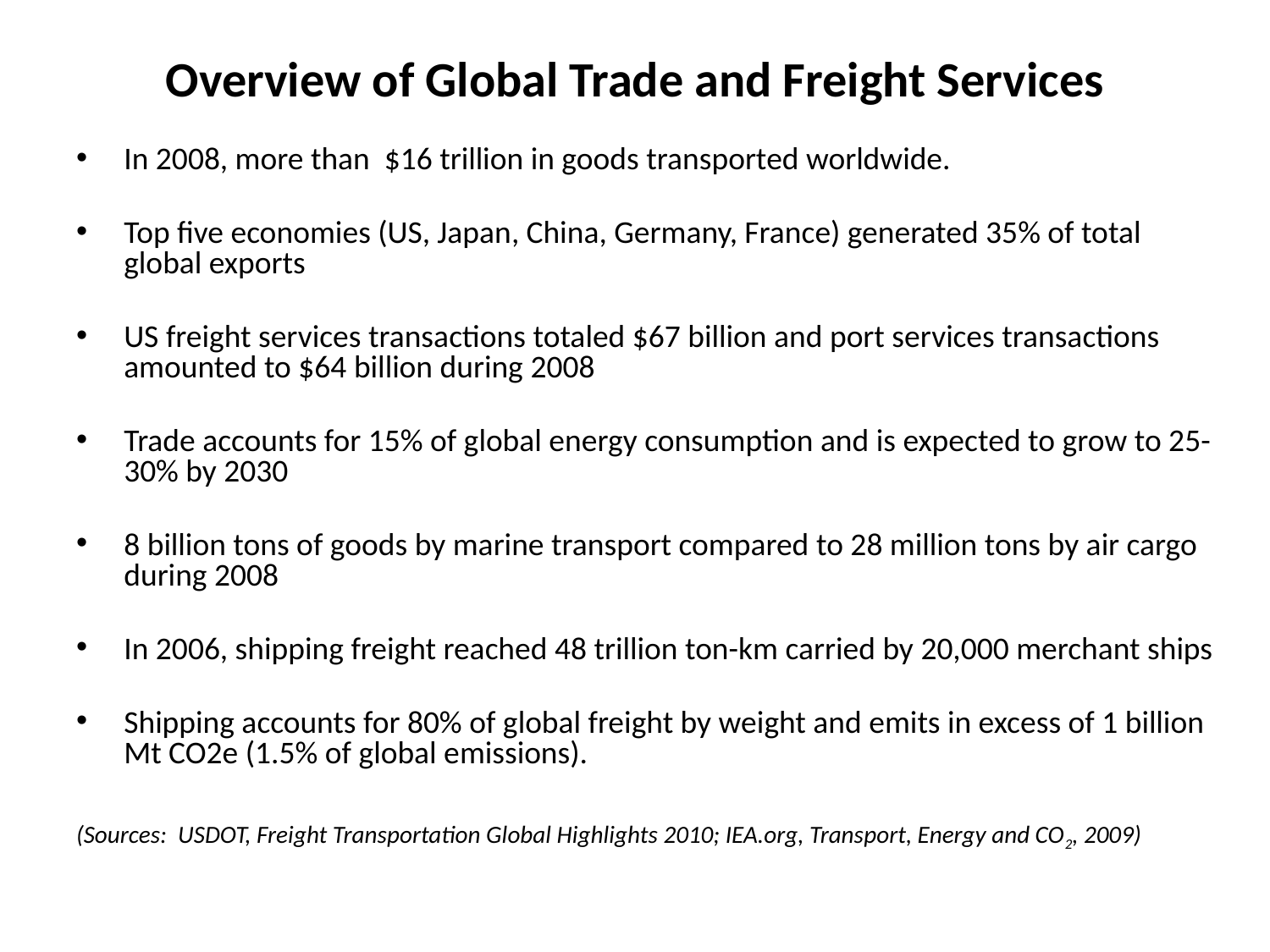

# Overview of Global Trade and Freight Services
In 2008, more than  $16 trillion in goods transported worldwide.

Top five economies (US, Japan, China, Germany, France) generated 35% of total global exports

US freight services transactions totaled $67 billion and port services transactions amounted to $64 billion during 2008

Trade accounts for 15% of global energy consumption and is expected to grow to 25-30% by 2030

8 billion tons of goods by marine transport compared to 28 million tons by air cargo during 2008

In 2006, shipping freight reached 48 trillion ton-km carried by 20,000 merchant ships

Shipping accounts for 80% of global freight by weight and emits in excess of 1 billion Mt CO2e (1.5% of global emissions).

(Sources:  USDOT, Freight Transportation Global Highlights 2010; IEA.org, Transport, Energy and CO2, 2009)